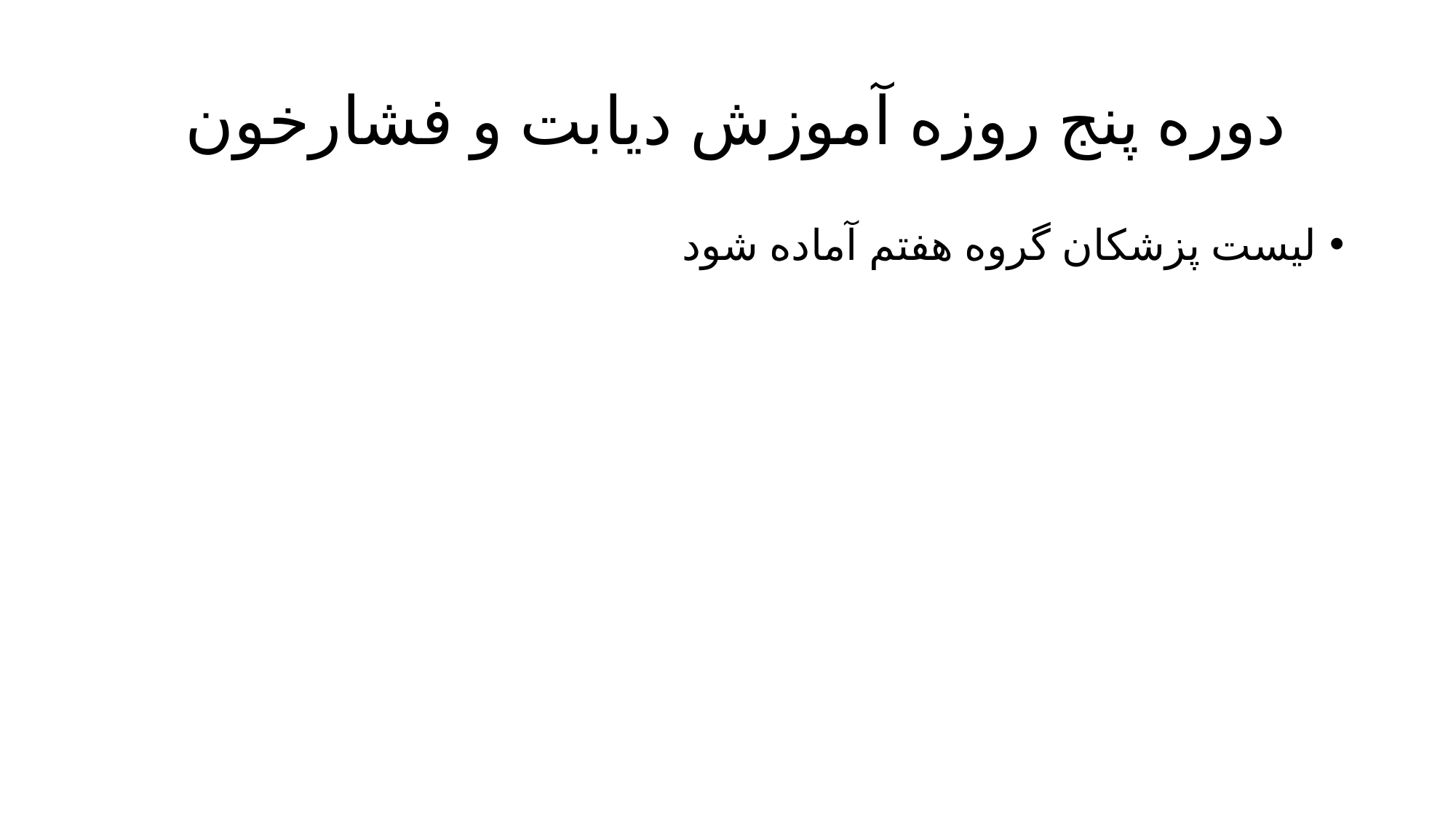

# دوره پنج روزه آموزش دیابت و فشارخون
لیست پزشکان گروه هفتم آماده شود